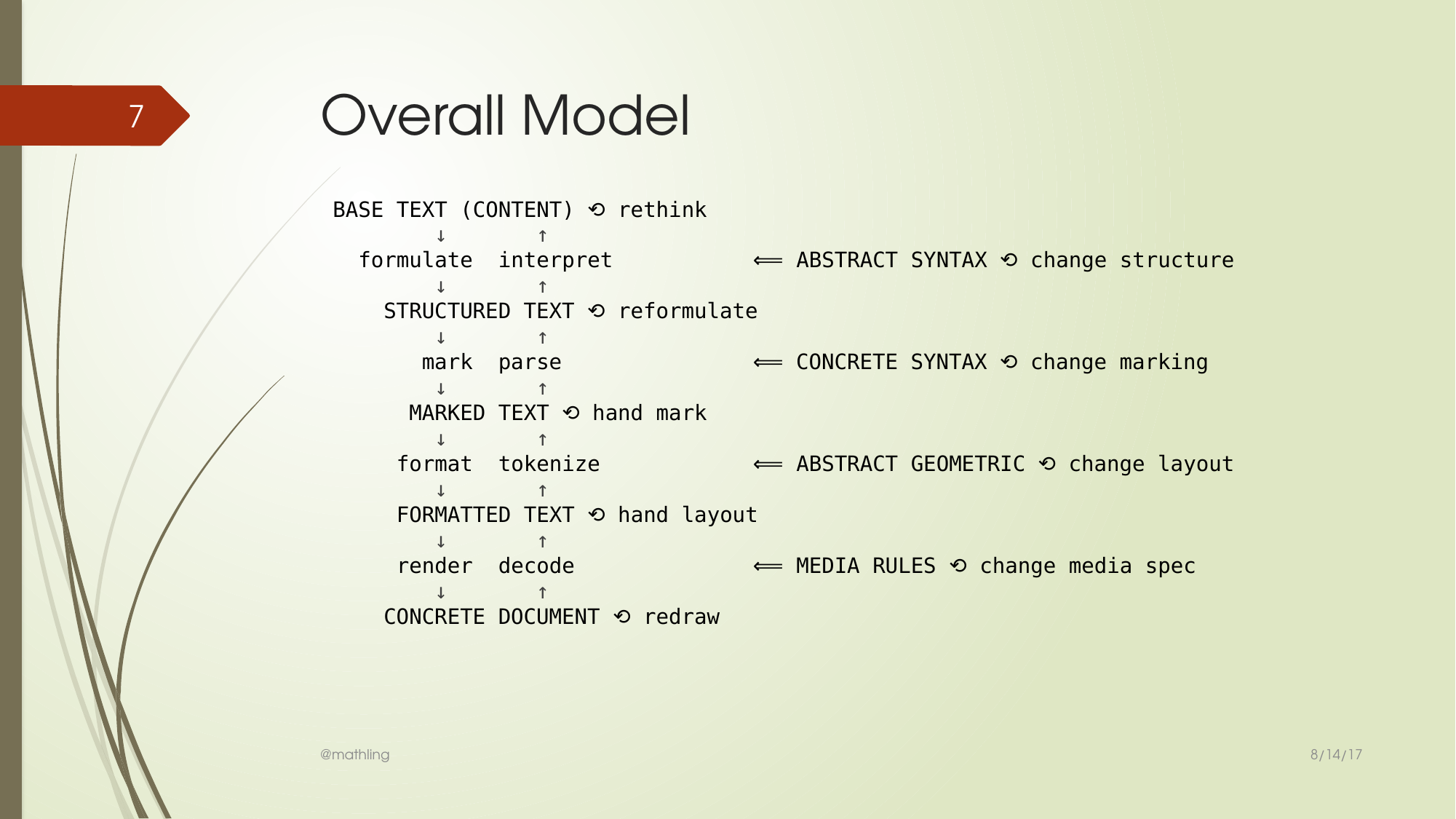

# Overall Model
7
 BASE TEXT (CONTENT) ⟲ rethink
         ↓       ↑
   formulate  interpret           ⟸ ABSTRACT SYNTAX ⟲ change structure
         ↓       ↑
     STRUCTURED TEXT ⟲ reformulate
         ↓       ↑
        mark  parse               ⟸ CONCRETE SYNTAX ⟲ change marking
         ↓       ↑
       MARKED TEXT ⟲ hand mark
         ↓       ↑
      format  tokenize            ⟸ ABSTRACT GEOMETRIC ⟲ change layout
         ↓       ↑
      FORMATTED TEXT ⟲ hand layout
         ↓       ↑
      render  decode              ⟸ MEDIA RULES ⟲ change media spec
         ↓       ↑
     CONCRETE DOCUMENT ⟲ redraw
8/14/17
@mathling